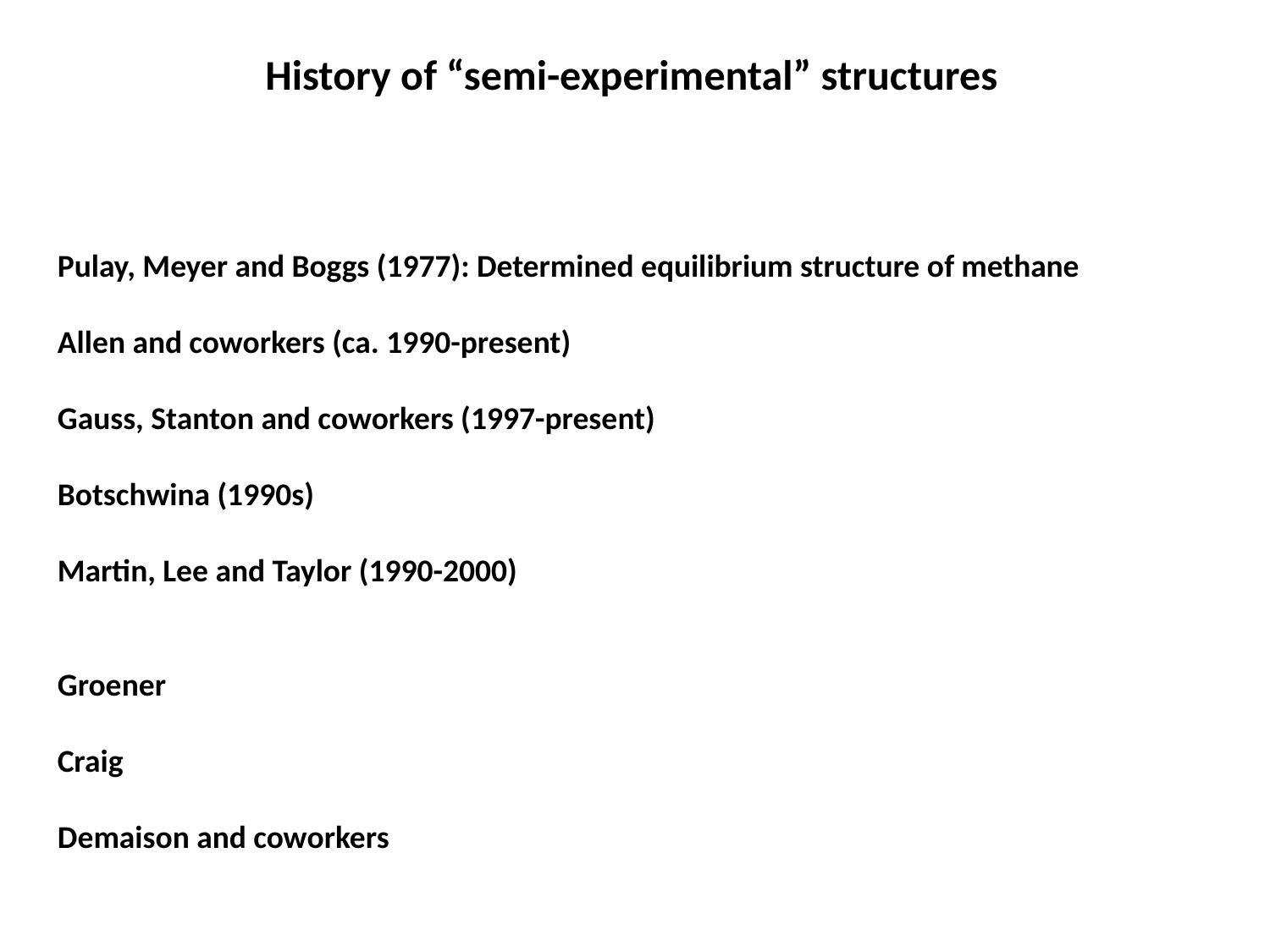

History of “semi-experimental” structures
Pulay, Meyer and Boggs (1977): Determined equilibrium structure of methane

Allen and coworkers (ca. 1990-present)

Gauss, Stanton and coworkers (1997-present)

Botschwina (1990s)

Martin, Lee and Taylor (1990-2000)

Groener

Craig

Demaison and coworkers